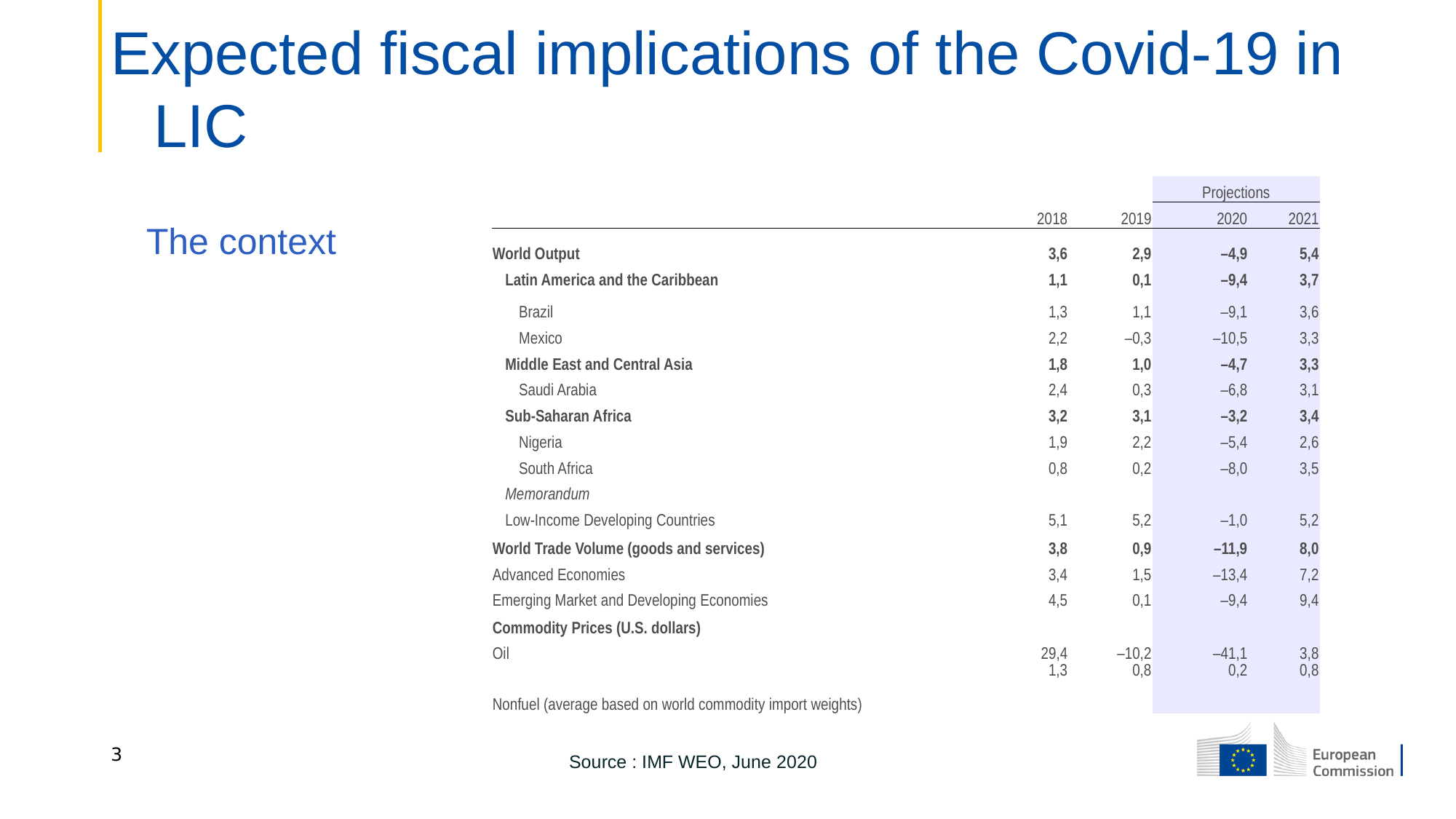

Expected fiscal implications of the Covid-19 in LIC
|  |  |  | Projections |  |
| --- | --- | --- | --- | --- |
|  | 2018 | 2019 | 2020 | 2021 |
| World Output | 3,6 | 2,9 | –4,9 | 5,4 |
| Latin America and the Caribbean | 1,1 | 0,1 | –9,4 | 3,7 |
| Brazil | 1,3 | 1,1 | –9,1 | 3,6 |
| Mexico | 2,2 | –0,3 | –10,5 | 3,3 |
| Middle East and Central Asia | 1,8 | 1,0 | –4,7 | 3,3 |
| Saudi Arabia | 2,4 | 0,3 | –6,8 | 3,1 |
| Sub-Saharan Africa | 3,2 | 3,1 | –3,2 | 3,4 |
| Nigeria | 1,9 | 2,2 | –5,4 | 2,6 |
| South Africa | 0,8 | 0,2 | –8,0 | 3,5 |
| Memorandum |  |  |  |  |
| Low-Income Developing Countries | 5,1 | 5,2 | –1,0 | 5,2 |
| World Trade Volume (goods and services) | 3,8 | 0,9 | –11,9 | 8,0 |
| Advanced Economies | 3,4 | 1,5 | –13,4 | 7,2 |
| Emerging Market and Developing Economies | 4,5 | 0,1 | –9,4 | 9,4 |
| Commodity Prices (U.S. dollars) |  |  |  |  |
| Oil | 29,4 | –10,2 | –41,1 | 3,8 |
| Nonfuel (average based on world commodity import weights) | 1,3 | 0,8 | 0,2 | 0,8 |
# The context

3
 Source : IMF WEO, June 2020